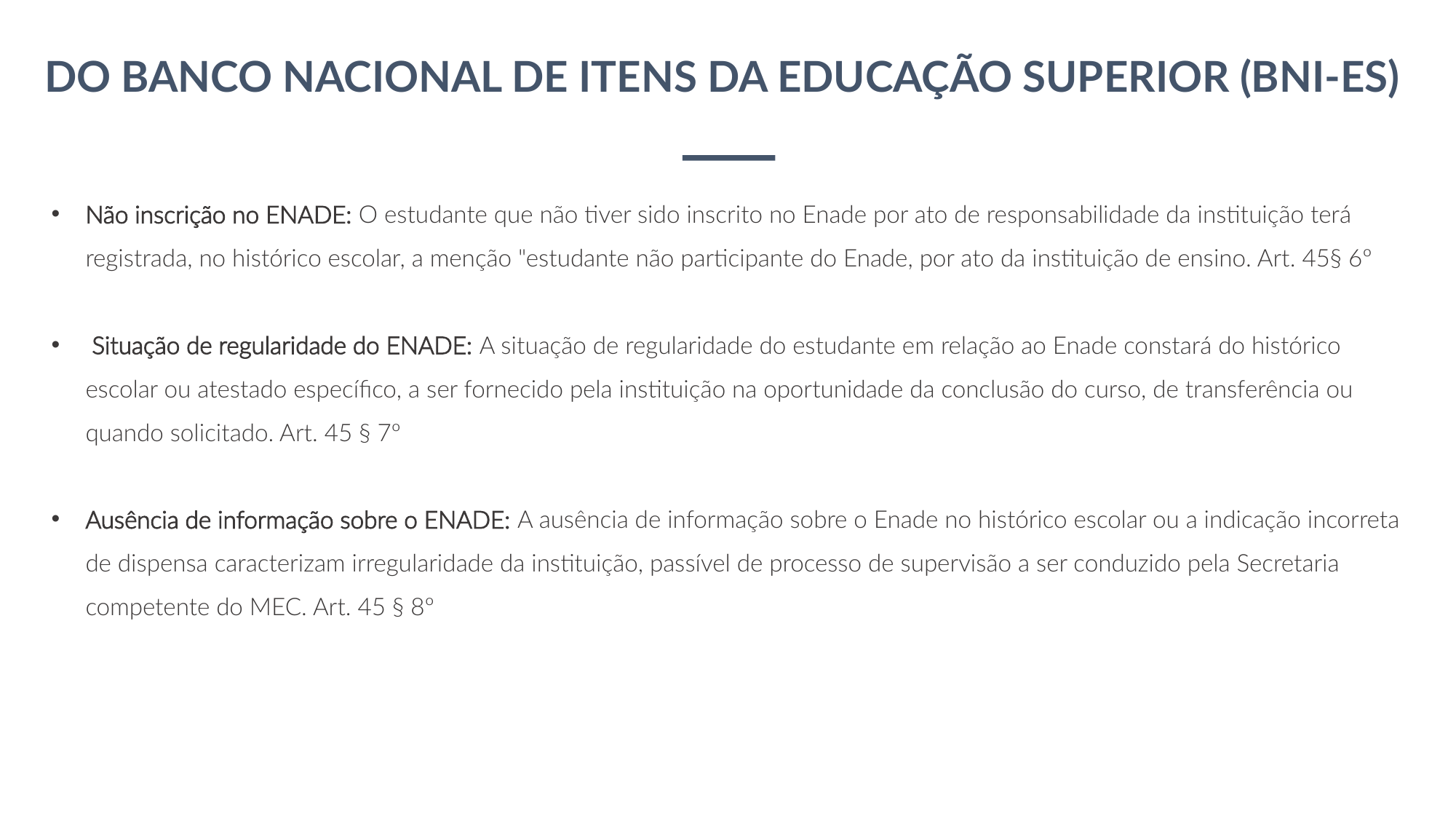

DO BANCO NACIONAL DE ITENS DA EDUCAÇÃO SUPERIOR (BNI-ES)

Não inscrição no ENADE: O estudante que não tiver sido inscrito no Enade por ato de responsabilidade da instituição terá registrada, no histórico escolar, a menção "estudante não participante do Enade, por ato da instituição de ensino. Art. 45§ 6º

 Situação de regularidade do ENADE: A situação de regularidade do estudante em relação ao Enade constará do histórico escolar ou atestado específico, a ser fornecido pela instituição na oportunidade da conclusão do curso, de transferência ou quando solicitado. Art. 45 § 7º

Ausência de informação sobre o ENADE: A ausência de informação sobre o Enade no histórico escolar ou a indicação incorreta de dispensa caracterizam irregularidade da instituição, passível de processo de supervisão a ser conduzido pela Secretaria competente do MEC. Art. 45 § 8º